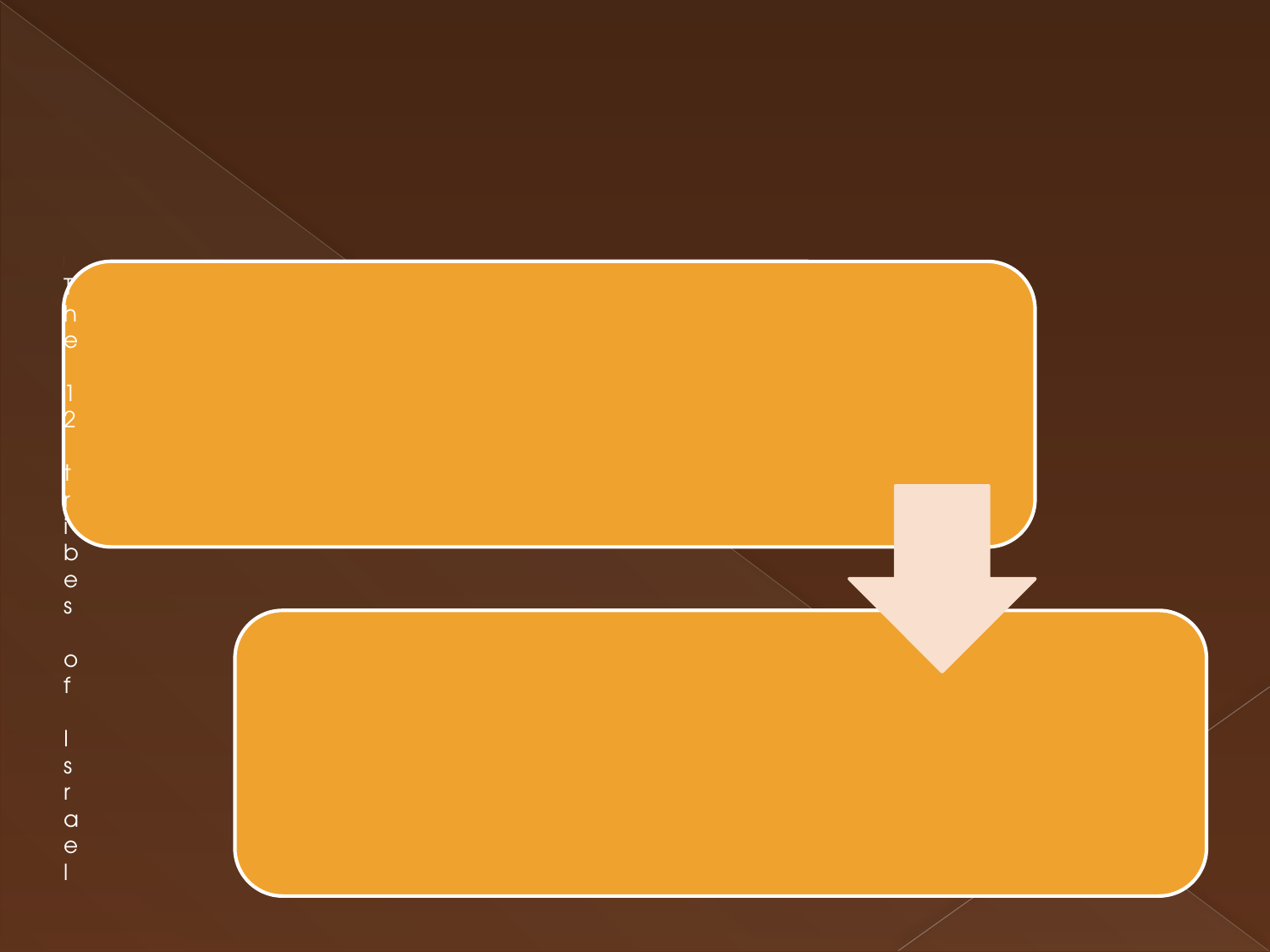

#
From Jacob comes…
The 12 tribes of Israel